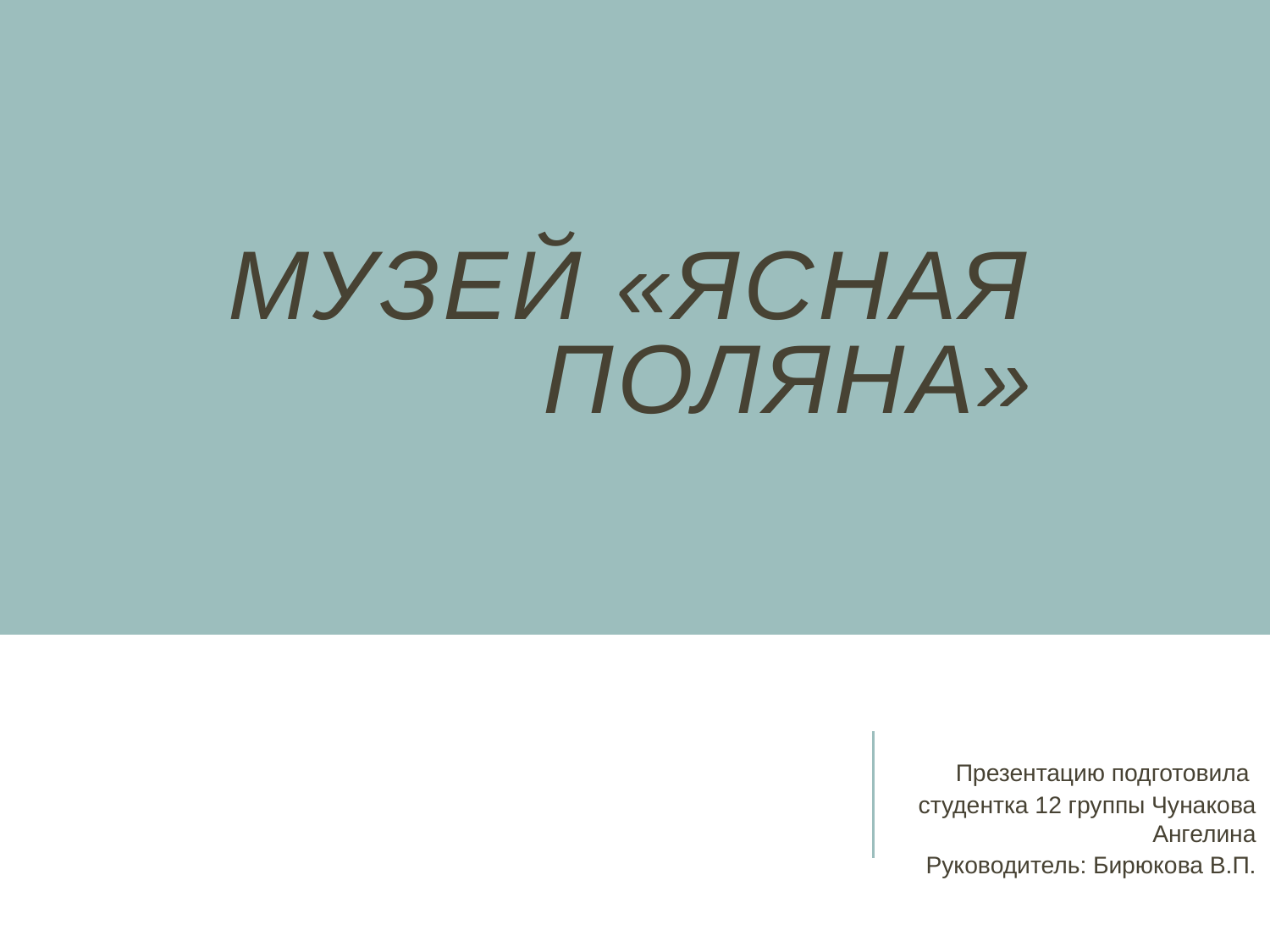

# Музей «Ясная Поляна»

Презентацию подготовила
студентка 12 группы Чунакова Ангелина
Руководитель: Бирюкова В.П.